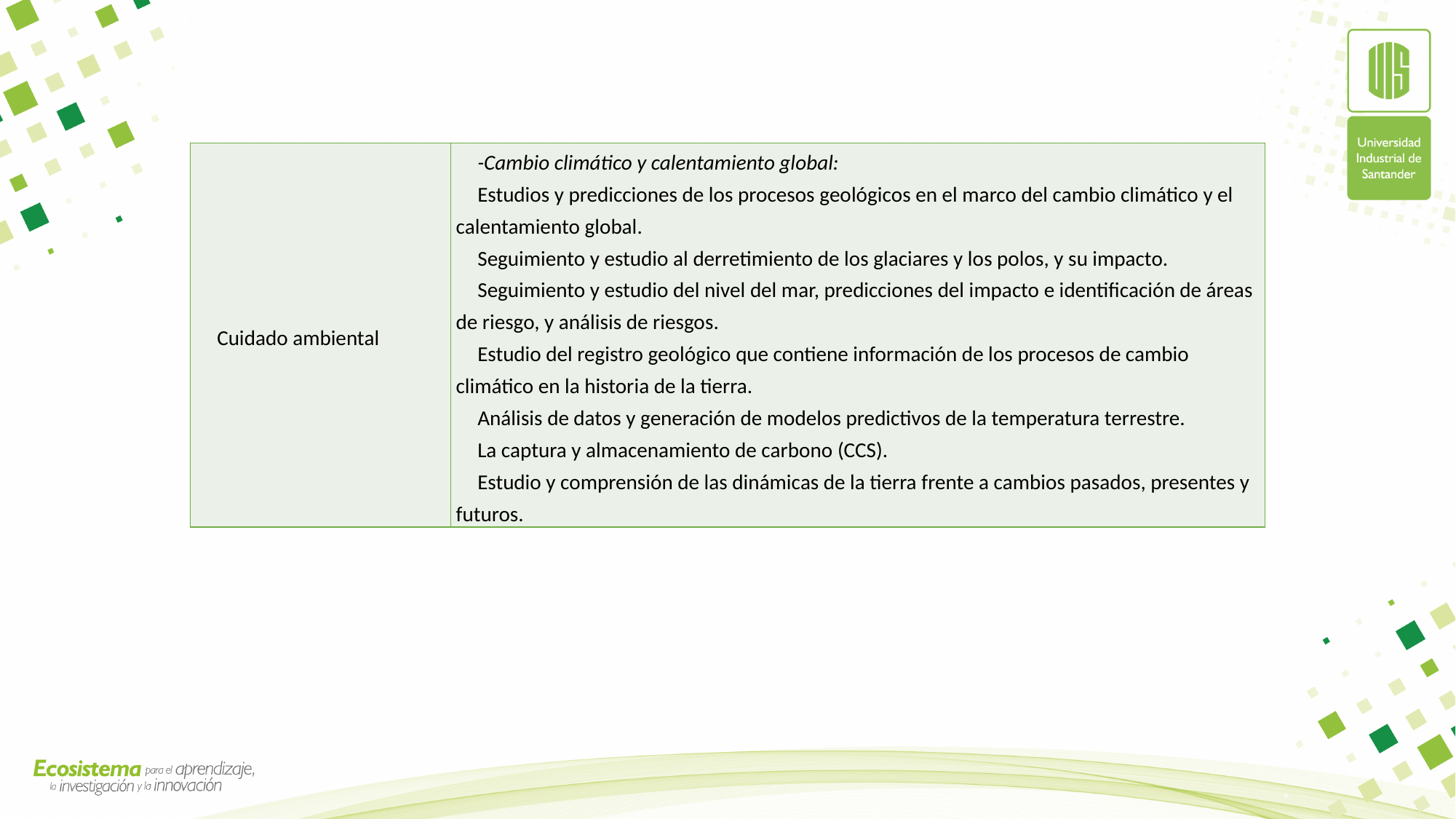

| Cuidado ambiental | -Cambio climático y calentamiento global: Estudios y predicciones de los procesos geológicos en el marco del cambio climático y el calentamiento global. Seguimiento y estudio al derretimiento de los glaciares y los polos, y su impacto. Seguimiento y estudio del nivel del mar, predicciones del impacto e identificación de áreas de riesgo, y análisis de riesgos. Estudio del registro geológico que contiene información de los procesos de cambio climático en la historia de la tierra. Análisis de datos y generación de modelos predictivos de la temperatura terrestre. La captura y almacenamiento de carbono (CCS). Estudio y comprensión de las dinámicas de la tierra frente a cambios pasados, presentes y futuros. |
| --- | --- |